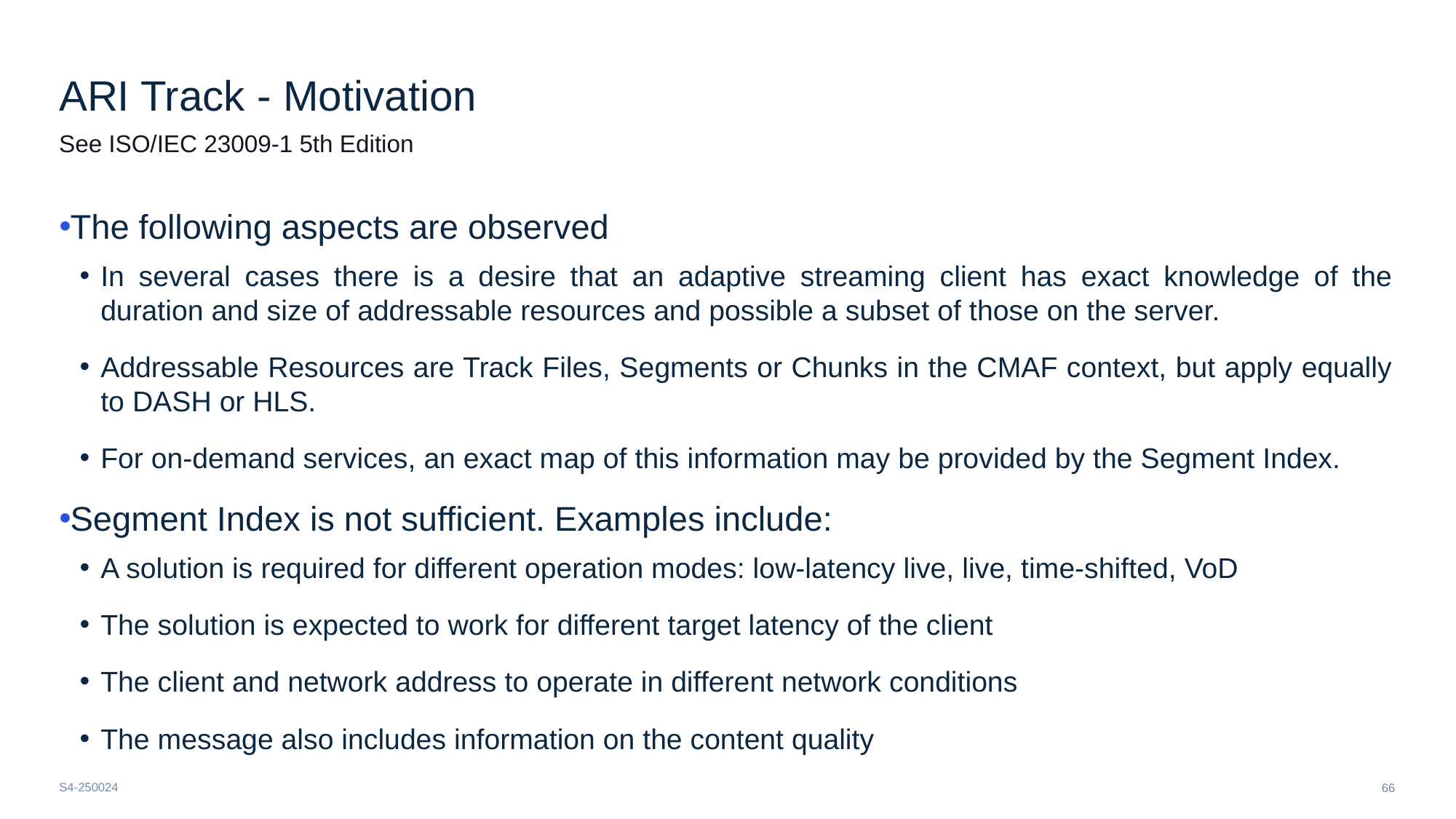

# ARI Track - Motivation
See ISO/IEC 23009-1 5th Edition
The following aspects are observed
In several cases there is a desire that an adaptive streaming client has exact knowledge of the duration and size of addressable resources and possible a subset of those on the server.
Addressable Resources are Track Files, Segments or Chunks in the CMAF context, but apply equally to DASH or HLS.
For on-demand services, an exact map of this information may be provided by the Segment Index.
Segment Index is not sufficient. Examples include:
A solution is required for different operation modes: low-latency live, live, time-shifted, VoD
The solution is expected to work for different target latency of the client
The client and network address to operate in different network conditions
The message also includes information on the content quality

S4-250024